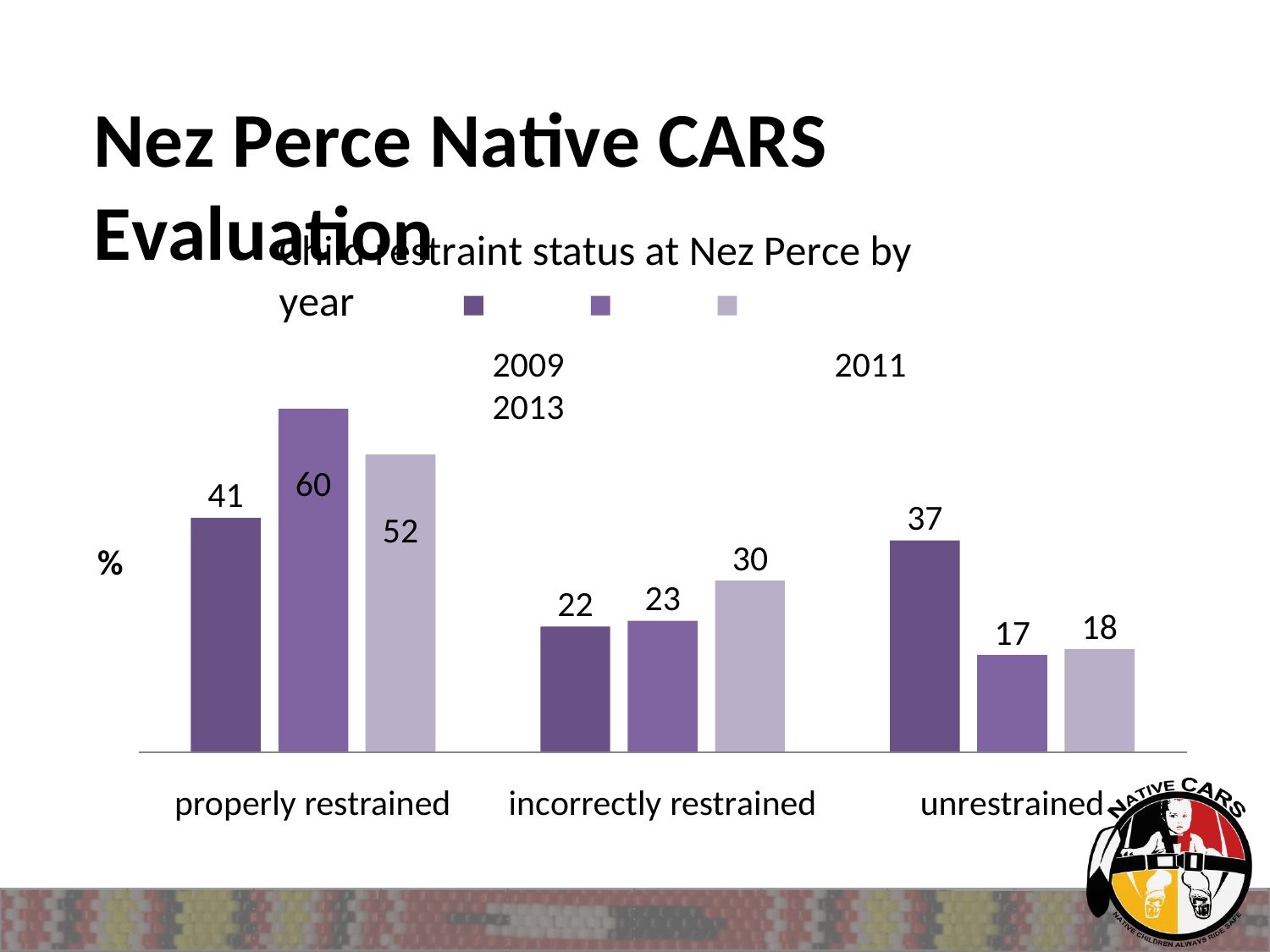

# Nez Perce Native CARS Evaluation
Child restraint status at Nez Perce by year
2009	2011	2013

60
52

41
37

30
%

23

22
18
17

properly restrained
incorrectly restrained
unrestrained